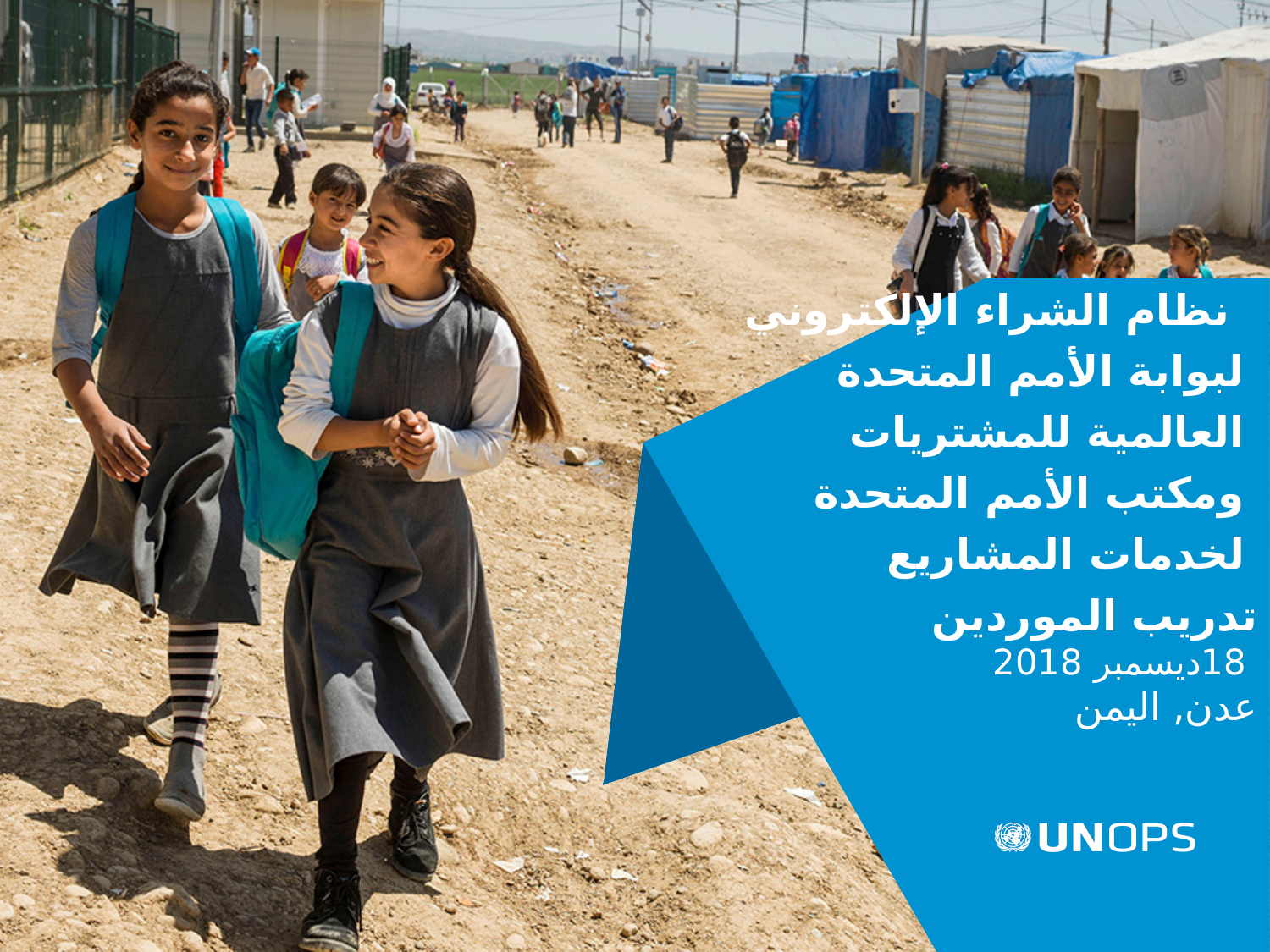

# نظام الشراء الإلكتروني لبوابة الأمم المتحدة العالمية للمشتريات ومكتب الأمم المتحدة لخدمات المشاريع
تدريب الموردين
 18ديسمبر 2018
عدن, اليمن